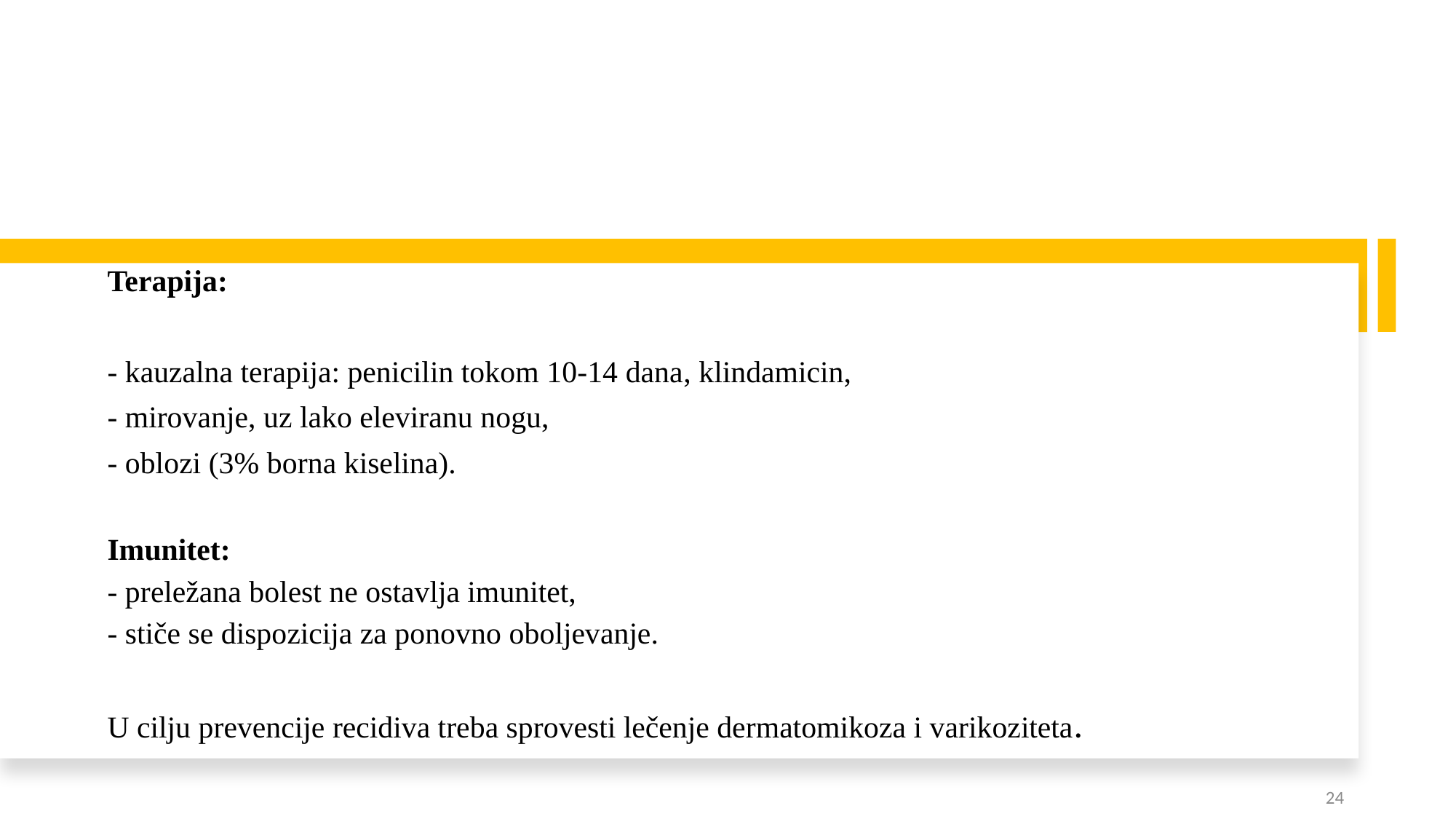

Terapija:

- kauzalna terapija: penicilin tokom 10-14 dana, klindamicin,
- mirovanje, uz lako eleviranu nogu,
- oblozi (3% borna kiselina).

Imunitet:
- preležana bolest ne ostavlja imunitet,
- stiče se dispozicija za ponovno oboljevanje.

U cilju prevencije recidiva treba sprovesti lečenje dermatomikoza i varikoziteta.

24